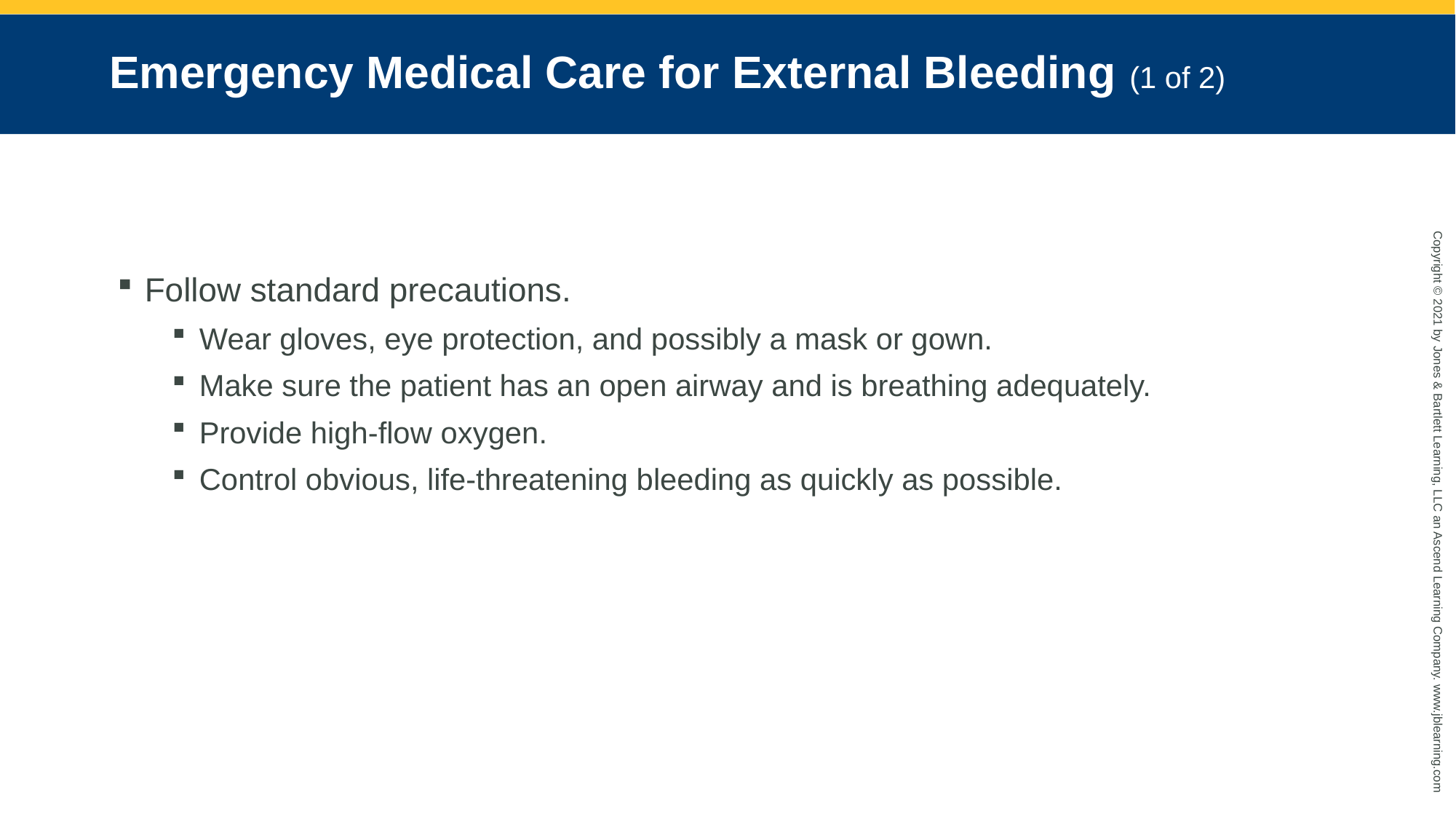

# Emergency Medical Care for External Bleeding (1 of 2)
Follow standard precautions.
Wear gloves, eye protection, and possibly a mask or gown.
Make sure the patient has an open airway and is breathing adequately.
Provide high-flow oxygen.
Control obvious, life-threatening bleeding as quickly as possible.